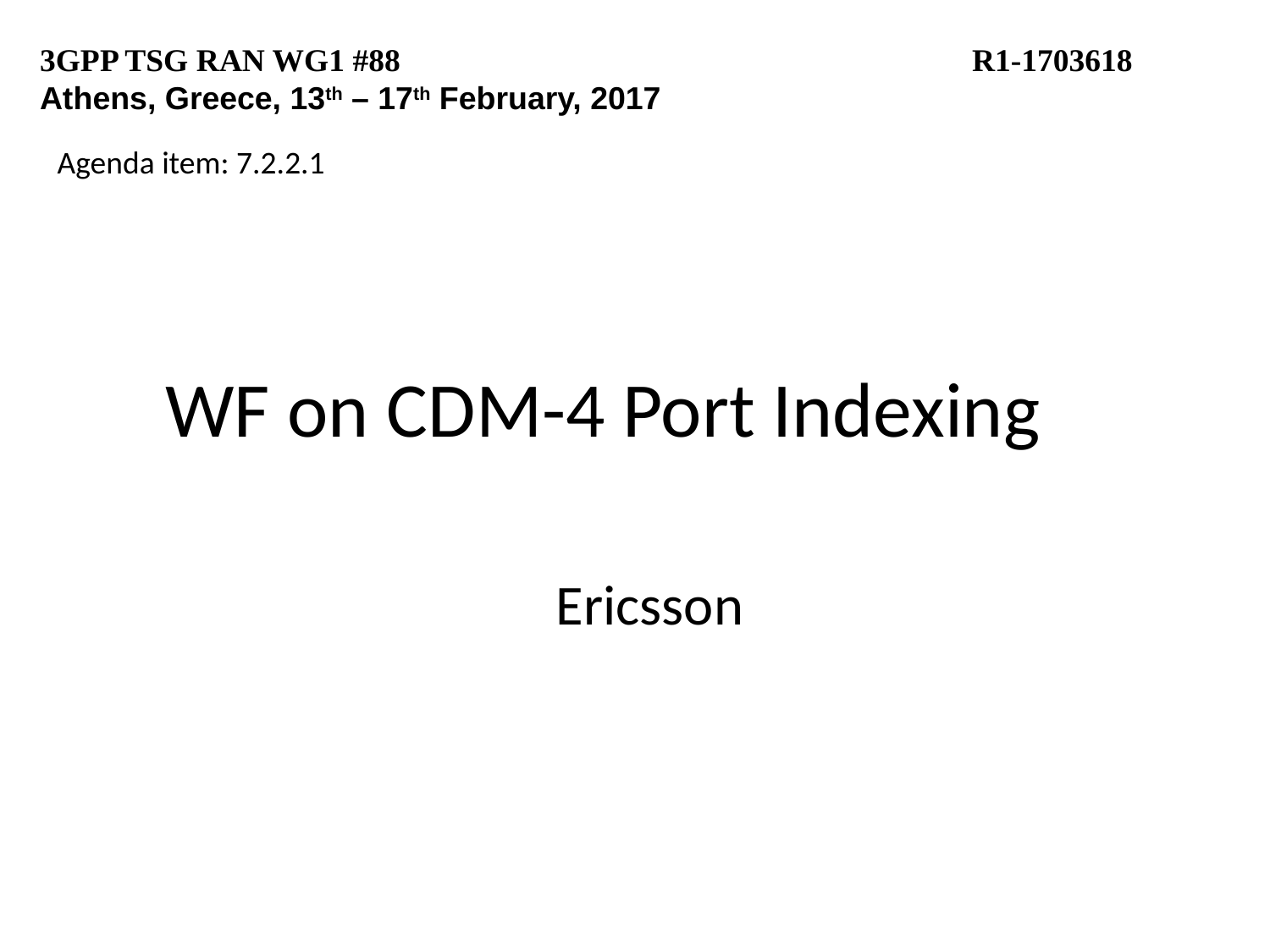

3GPP TSG RAN WG1 #88			                                     R1-1703618
Athens, Greece, 13th – 17th February, 2017

Agenda item: 7.2.2.1
# WF on CDM-4 Port Indexing
Ericsson